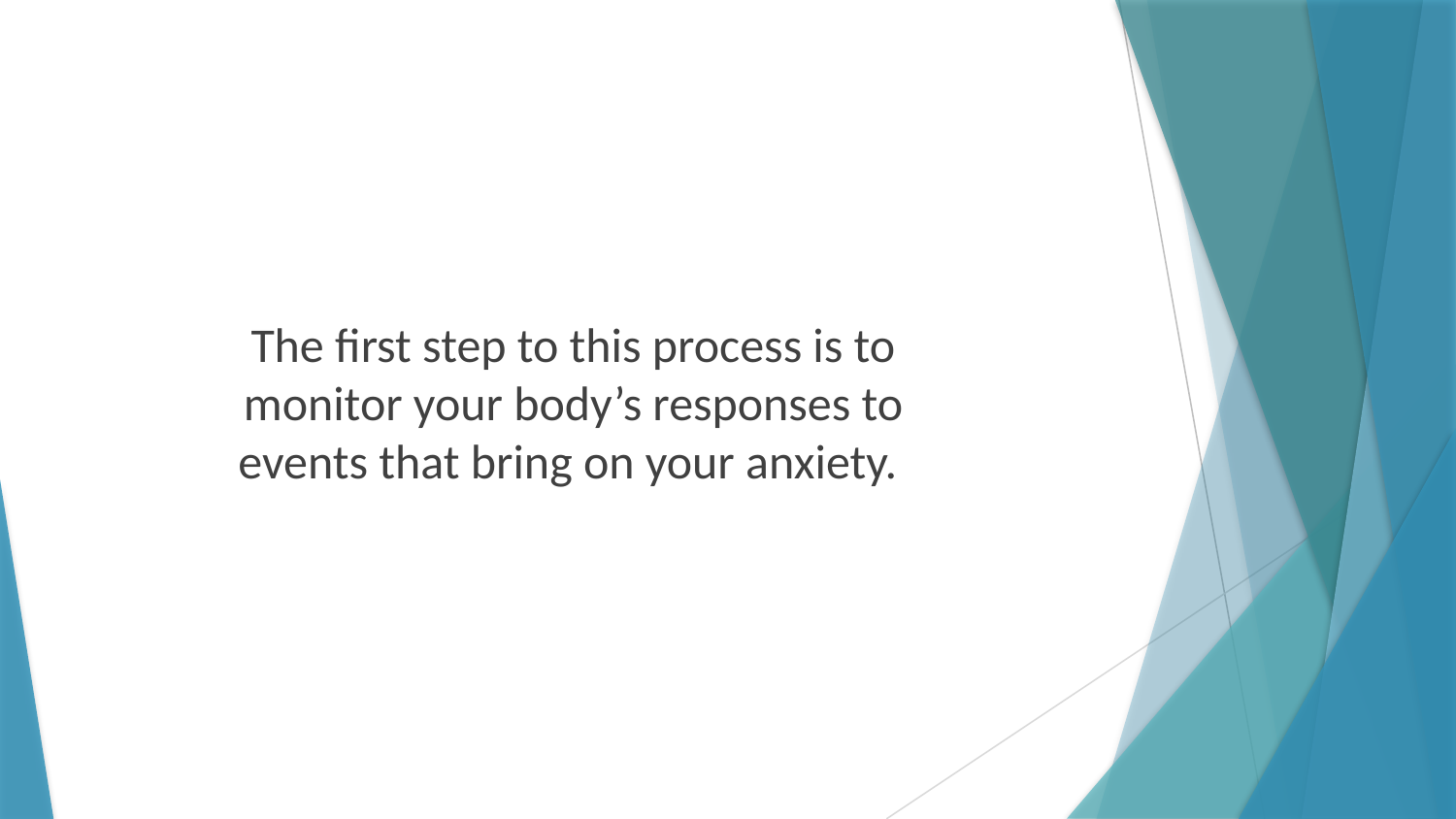

The first step to this process is to monitor your body’s responses to events that bring on your anxiety.